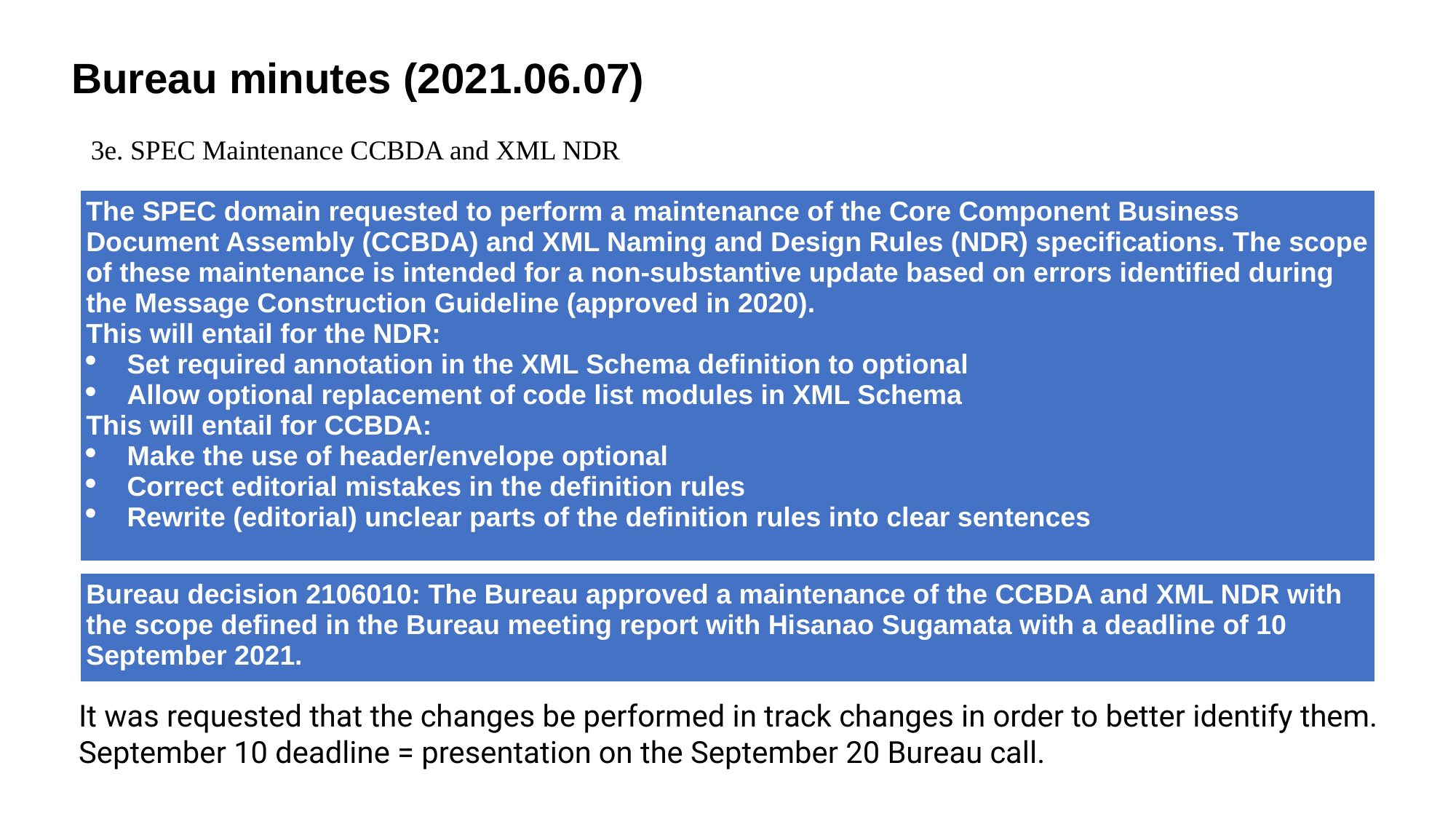

Bureau minutes (2021.06.07)
3e. SPEC Maintenance CCBDA and XML NDR

| The SPEC domain requested to perform a maintenance of the Core Component Business Document Assembly (CCBDA) and XML Naming and Design Rules (NDR) specifications. The scope of these maintenance is intended for a non-substantive update based on errors identified during the Message Construction Guideline (approved in 2020). This will entail for the NDR: Set required annotation in the XML Schema definition to optional Allow optional replacement of code list modules in XML Schema This will entail for CCBDA: Make the use of header/envelope optional Correct editorial mistakes in the definition rules Rewrite (editorial) unclear parts of the definition rules into clear sentences |
| --- |
| Bureau decision 2106010: The Bureau approved a maintenance of the CCBDA and XML NDR with the scope defined in the Bureau meeting report with Hisanao Sugamata with a deadline of 10 September 2021. |
| --- |
It was requested that the changes be performed in track changes in order to better identify them.
September 10 deadline = presentation on the September 20 Bureau call.